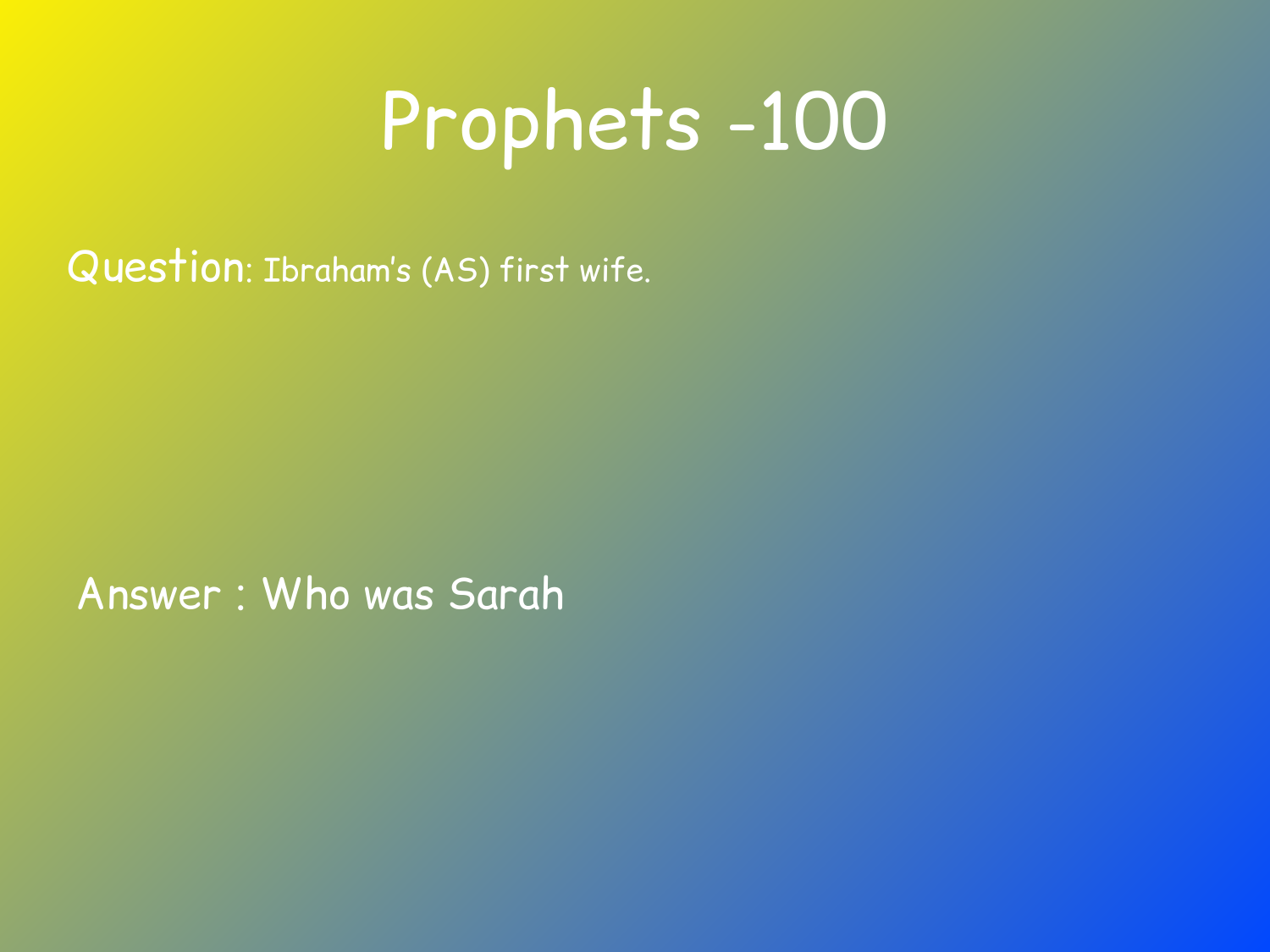

# Prophets -100
Question: Ibraham’s (AS) first wife.

Answer : Who was Sarah